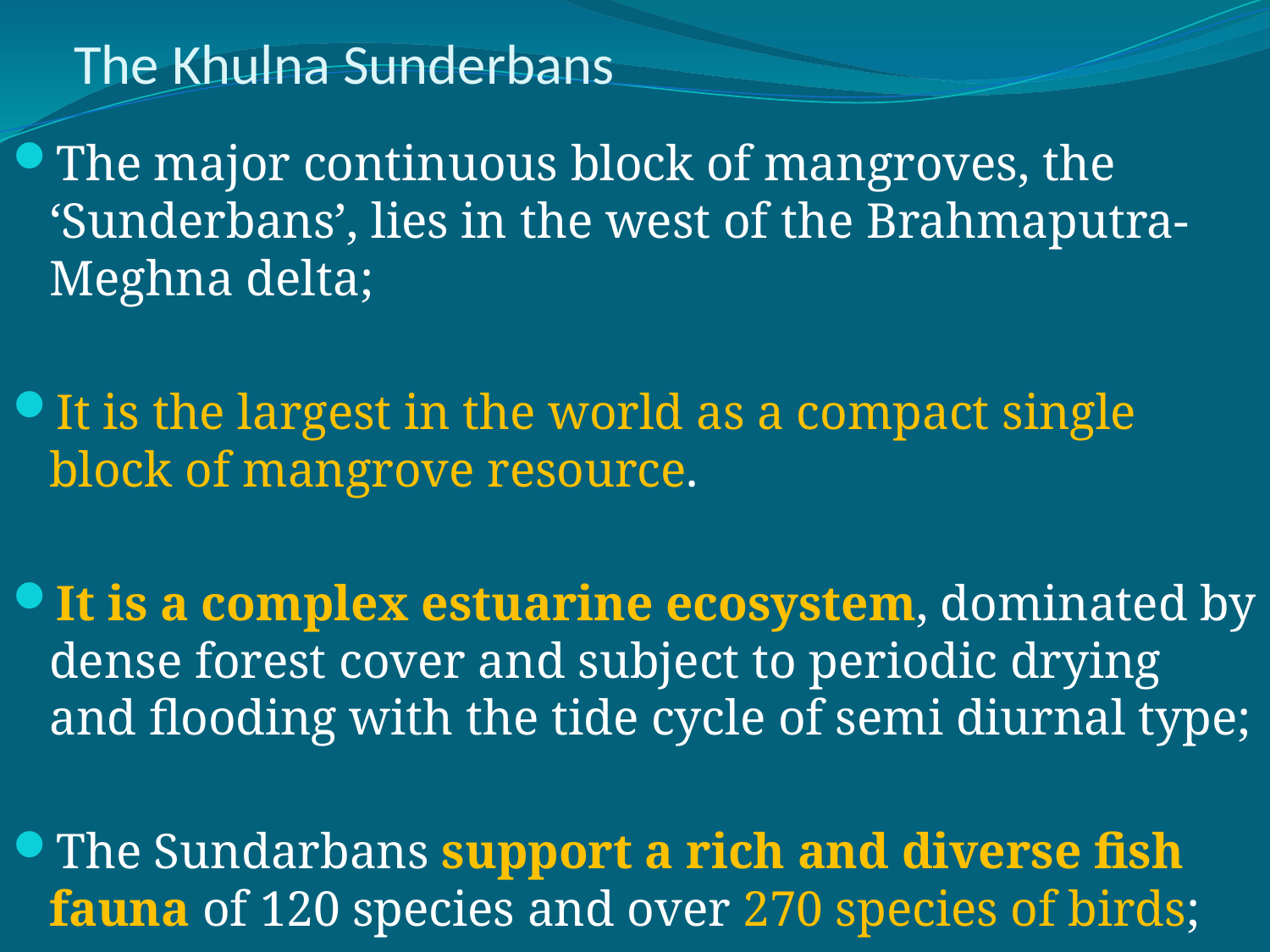

# The Khulna Sunderbans
The major continuous block of mangroves, the ‘Sunderbans’, lies in the west of the Brahmaputra-Meghna delta;

It is the largest in the world as a compact single block of mangrove resource.

It is a complex estuarine ecosystem, dominated by dense forest cover and subject to periodic drying and flooding with the tide cycle of semi diurnal type;

The Sundarbans support a rich and diverse fish fauna of 120 species and over 270 species of birds;